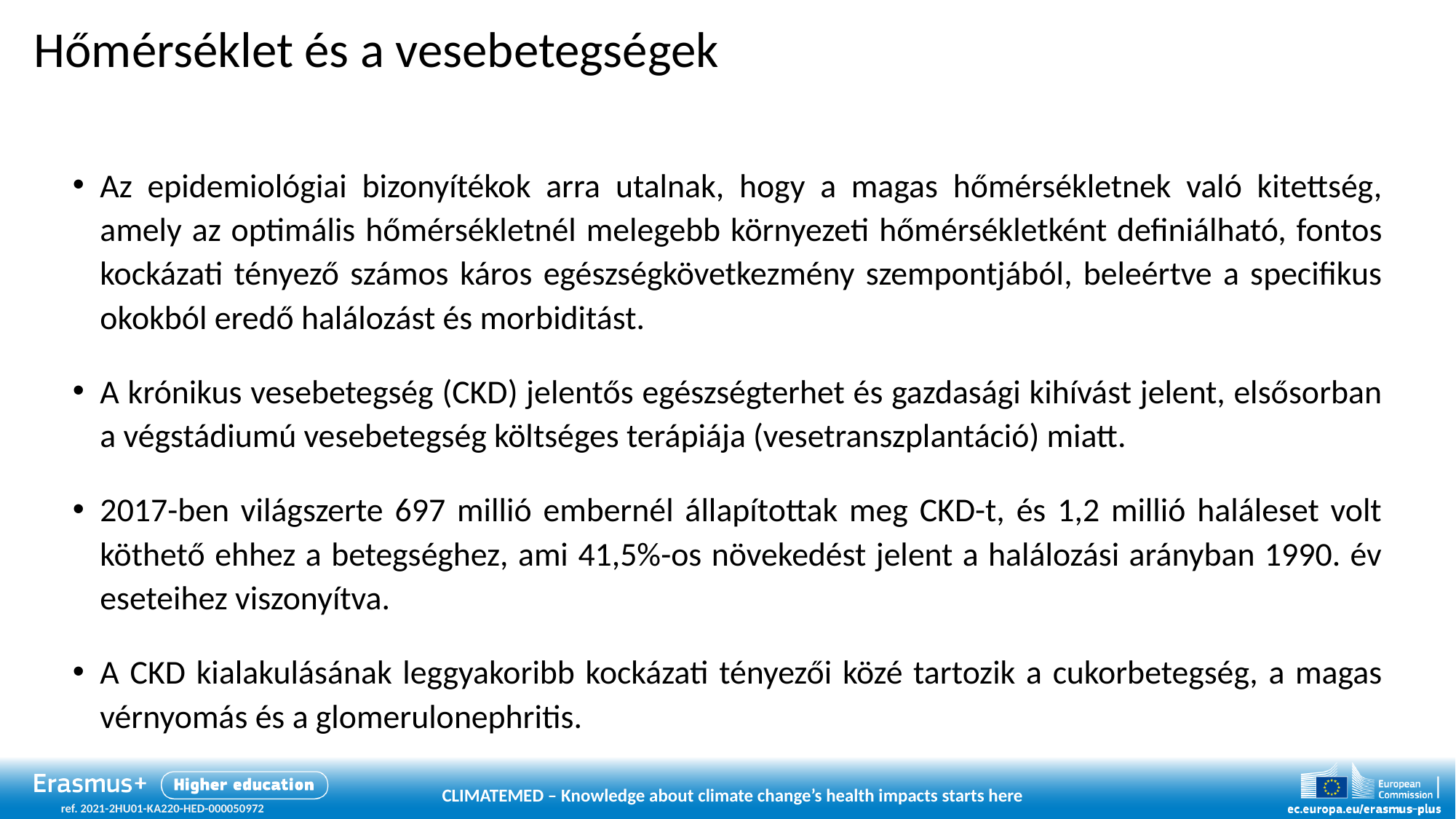

# Hőmérséklet és a vesebetegségek
Az epidemiológiai bizonyítékok arra utalnak, hogy a magas hőmérsékletnek való kitettség, amely az optimális hőmérsékletnél melegebb környezeti hőmérsékletként definiálható, fontos kockázati tényező számos káros egészségkövetkezmény szempontjából, beleértve a specifikus okokból eredő halálozást és morbiditást.
A krónikus vesebetegség (CKD) jelentős egészségterhet és gazdasági kihívást jelent, elsősorban a végstádiumú vesebetegség költséges terápiája (vesetranszplantáció) miatt.
2017-ben világszerte 697 millió embernél állapítottak meg CKD-t, és 1,2 millió haláleset volt köthető ehhez a betegséghez, ami 41,5%-os növekedést jelent a halálozási arányban 1990. év eseteihez viszonyítva.
A CKD kialakulásának leggyakoribb kockázati tényezői közé tartozik a cukorbetegség, a magas vérnyomás és a glomerulonephritis.